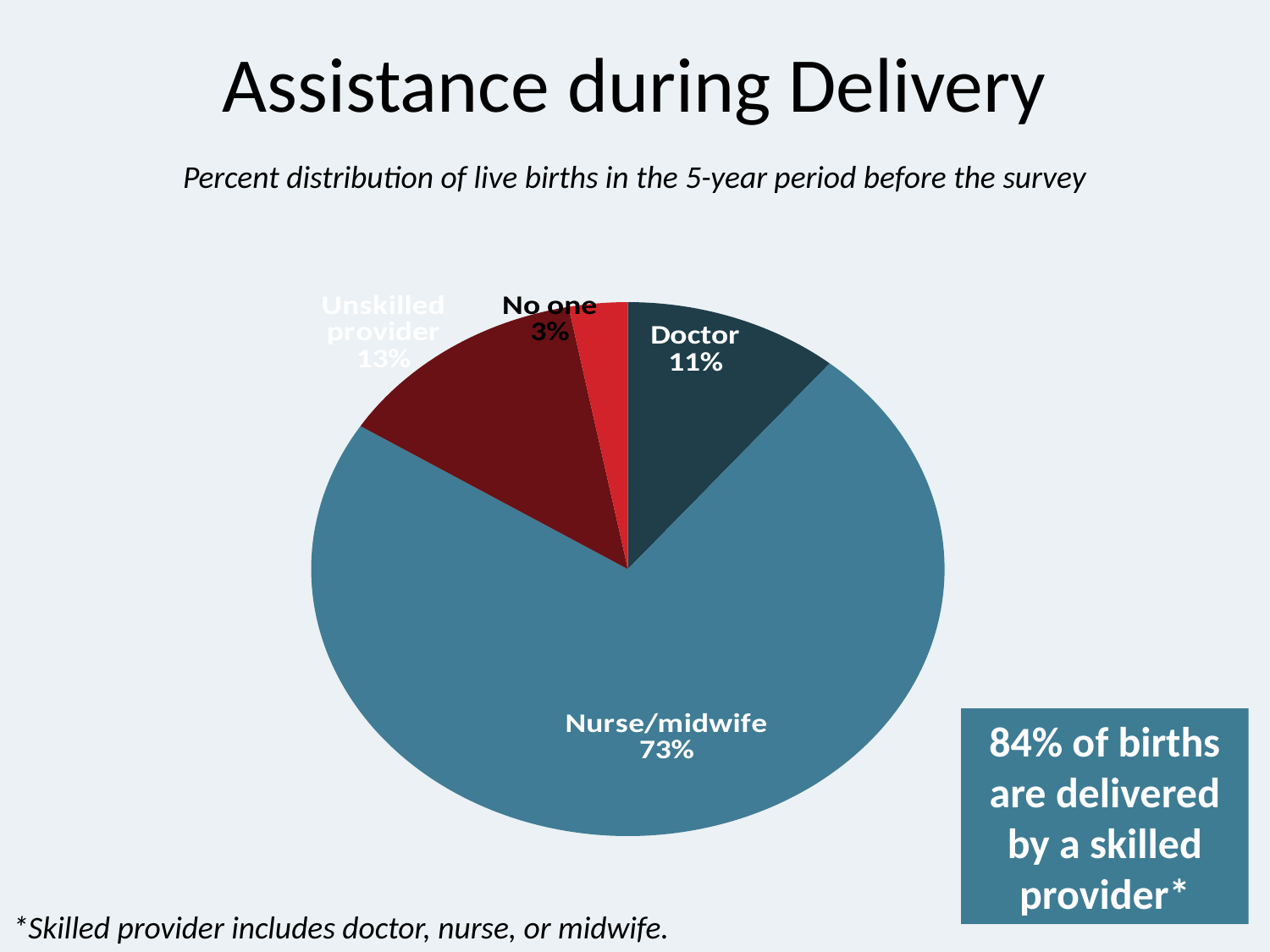

# Assistance during Delivery
Percent distribution of live births in the 5-year period before the survey

### Chart

| Category | Series 1 |
|---|---|
| Doctor | 11.0 |
| Nurse/midwife | 73.0 |
| Unskilled provider | 13.0 |
| No one | 3.0 |
84% of births are delivered by a skilled provider*
*Skilled provider includes doctor, nurse, or midwife.